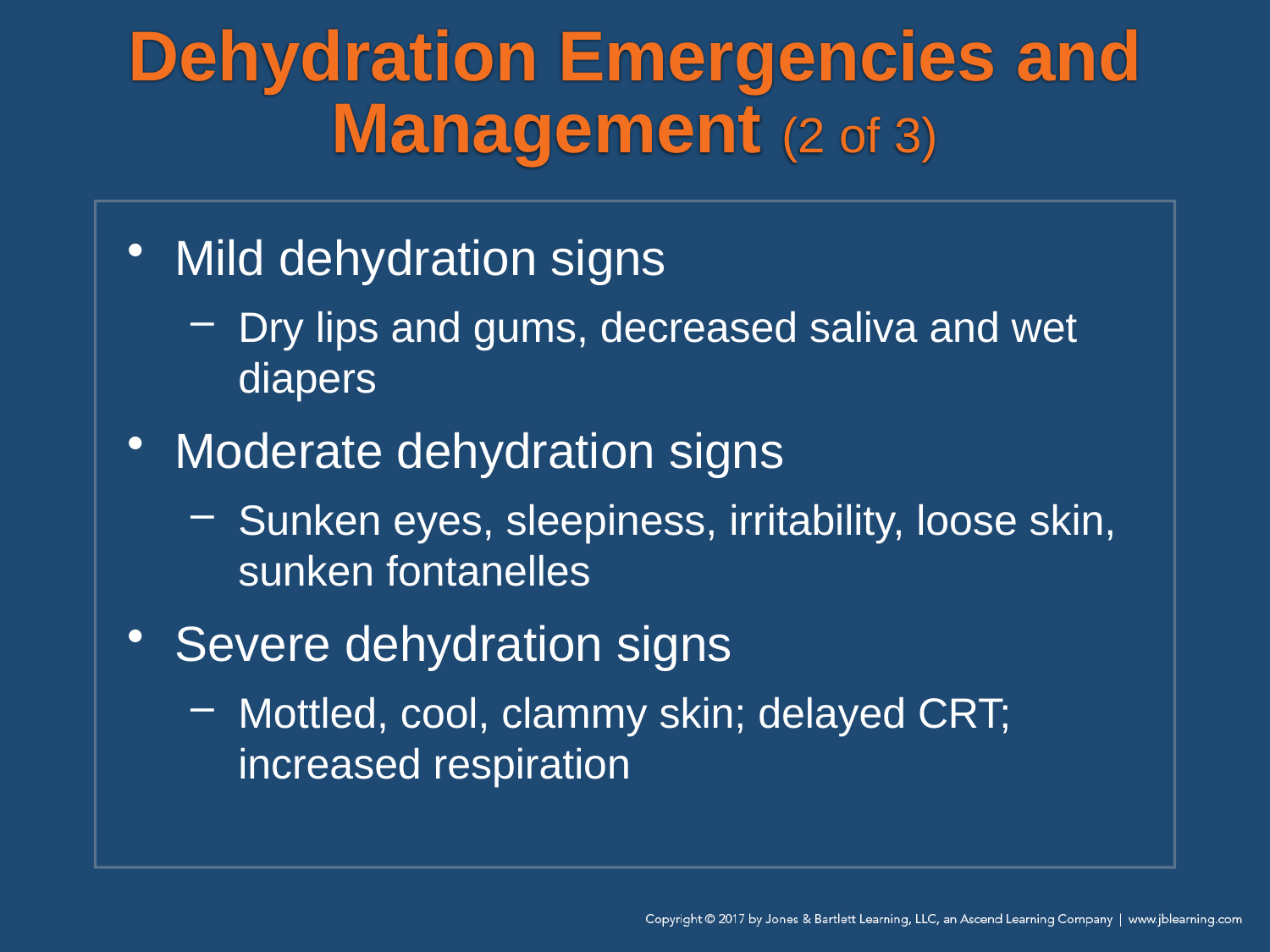

# Dehydration Emergencies and Management (2 of 3)
Mild dehydration signs
Dry lips and gums, decreased saliva and wet diapers
Moderate dehydration signs
Sunken eyes, sleepiness, irritability, loose skin, sunken fontanelles
Severe dehydration signs
Mottled, cool, clammy skin; delayed CRT; increased respiration